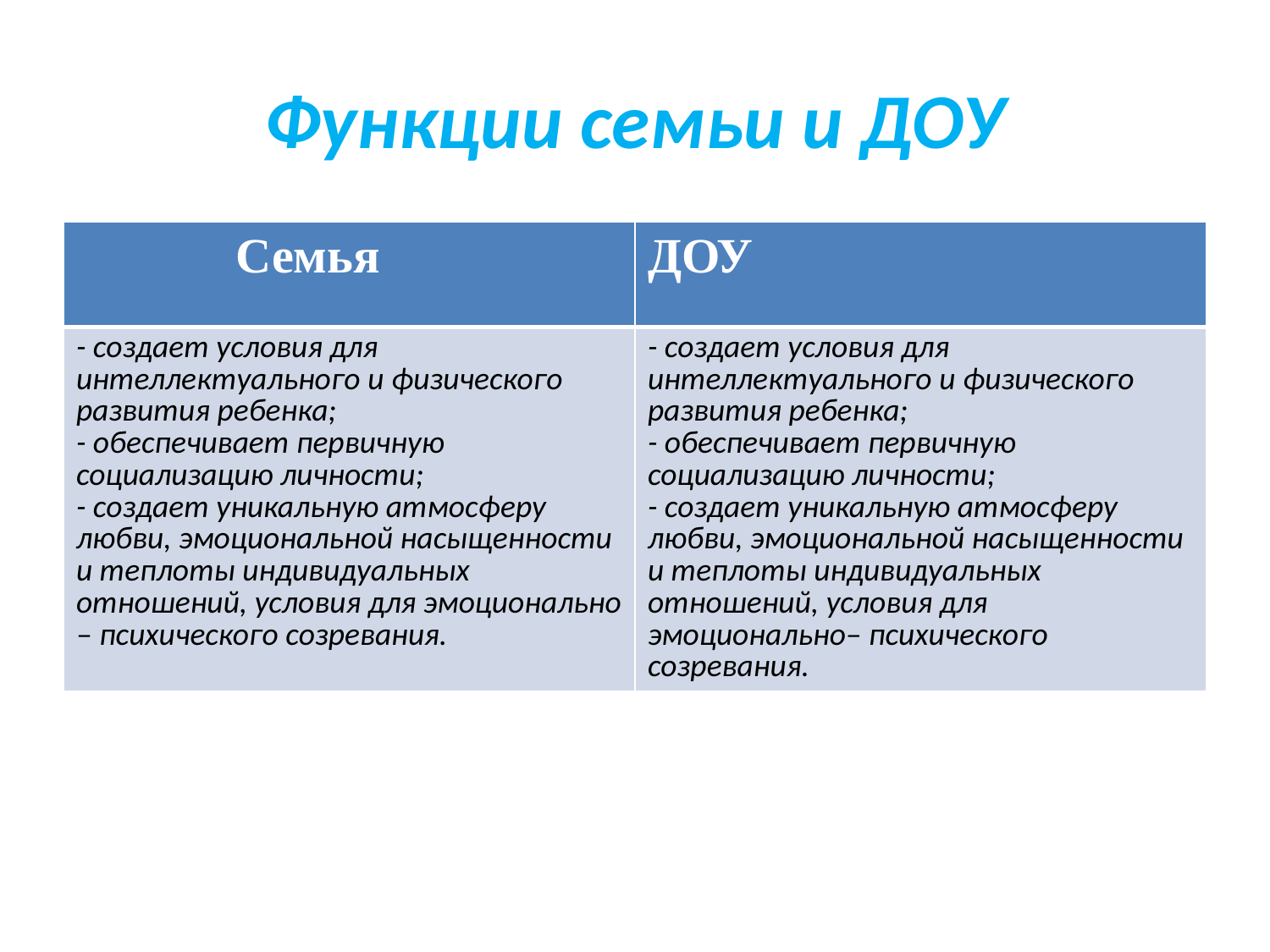

# Функции семьи и ДОУ
| Семья | ДОУ |
| --- | --- |
| - создает условия для интеллектуального и физического развития ребенка; - обеспечивает первичную социализацию личности; - создает уникальную атмосферу любви, эмоциональной насыщенности и теплоты индивидуальных отношений, условия для эмоционально – психического созревания. | - создает условия для интеллектуального и физического развития ребенка; - обеспечивает первичную социализацию личности; - создает уникальную атмосферу любви, эмоциональной насыщенности и теплоты индивидуальных отношений, условия для эмоционально– психического созревания. |